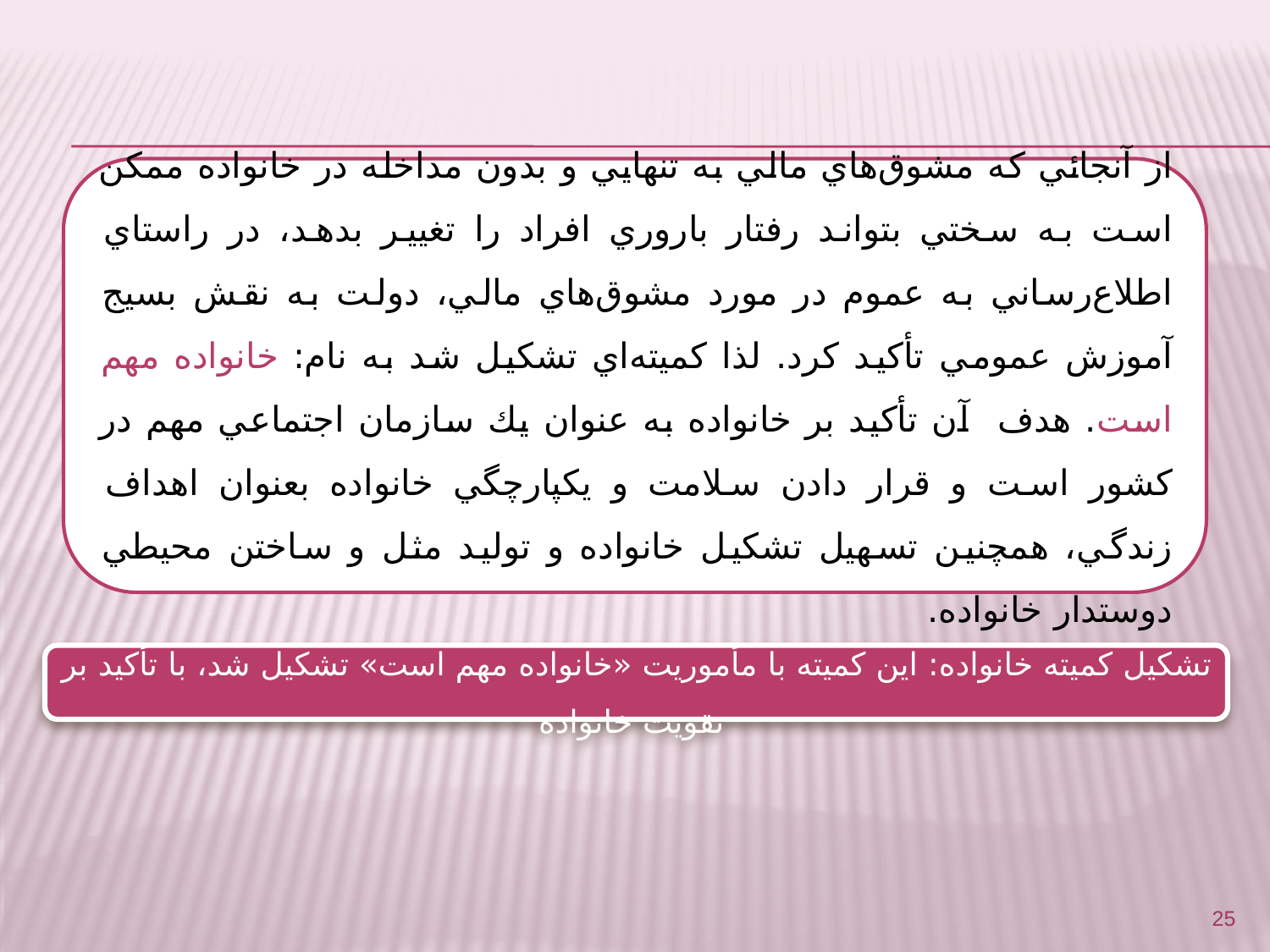

از آنجائي كه مشوق‌هاي مالي به تنهايي و بدون مداخله در خانواده ممكن است به سختي بتواند رفتار باروري افراد را تغيير بدهد، در راستاي اطلاع‌رساني به عموم در مورد مشوق‌هاي مالي، دولت به نقش بسيج آموزش عمومي تأكيد كرد. لذا كميته‌اي تشكيل شد به نام: خانواده مهم است. هدف  آن تأكيد بر خانواده به عنوان يك سازمان اجتماعي مهم در كشور است و قرار دادن سلامت و يكپارچگي خانواده بعنوان اهداف زندگي، همچنين تسهيل تشكيل خانواده و توليد مثل و ساختن محيطي دوستدار خانواده.
تشكيل كميته خانواده: اين كميته با مأموريت «خانواده مهم است» تشكيل شد، با تأكيد بر  تقويت خانواده
25